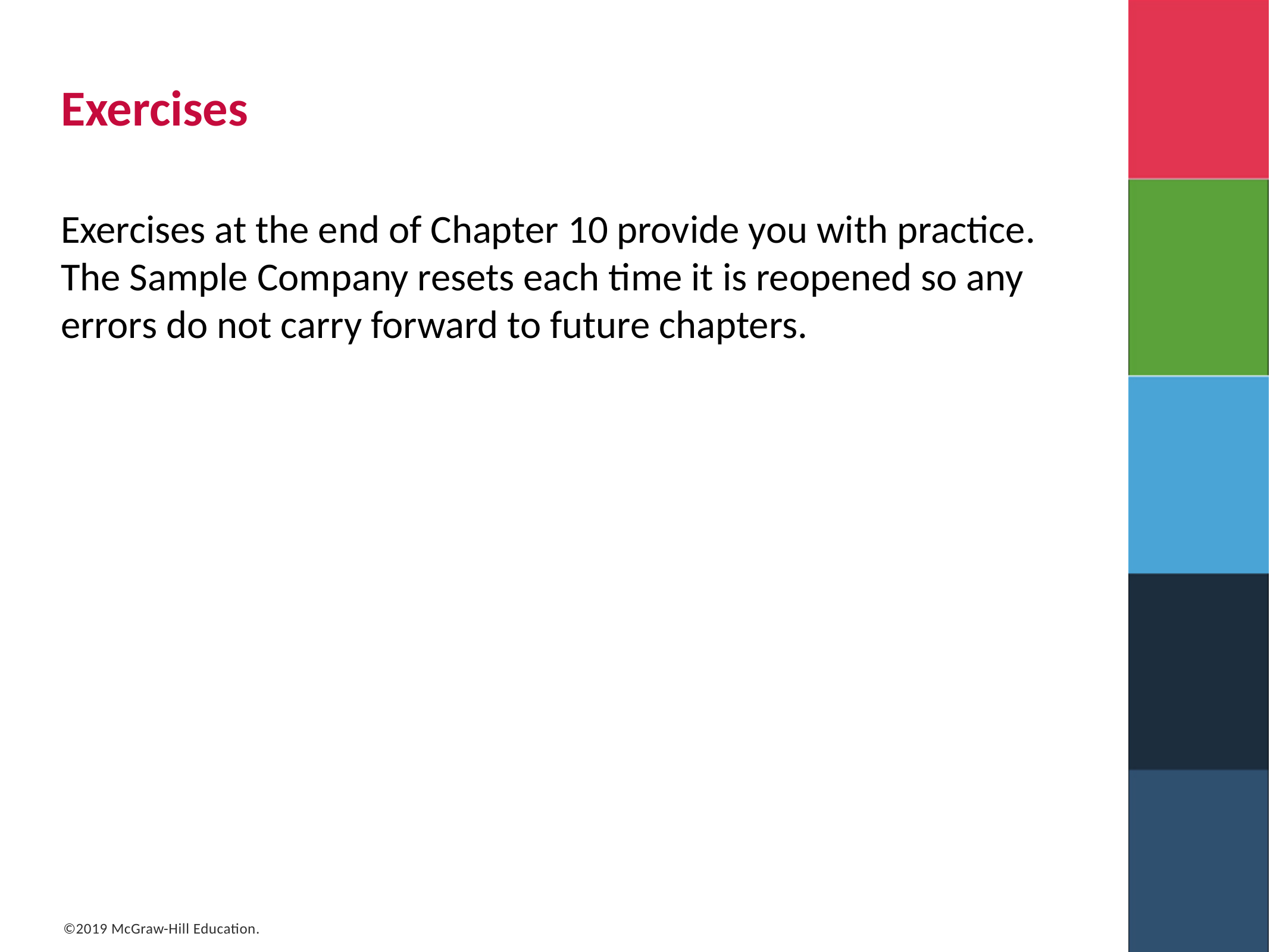

# Exercises
Exercises at the end of Chapter 10 provide you with practice. The Sample Company resets each time it is reopened so any errors do not carry forward to future chapters.